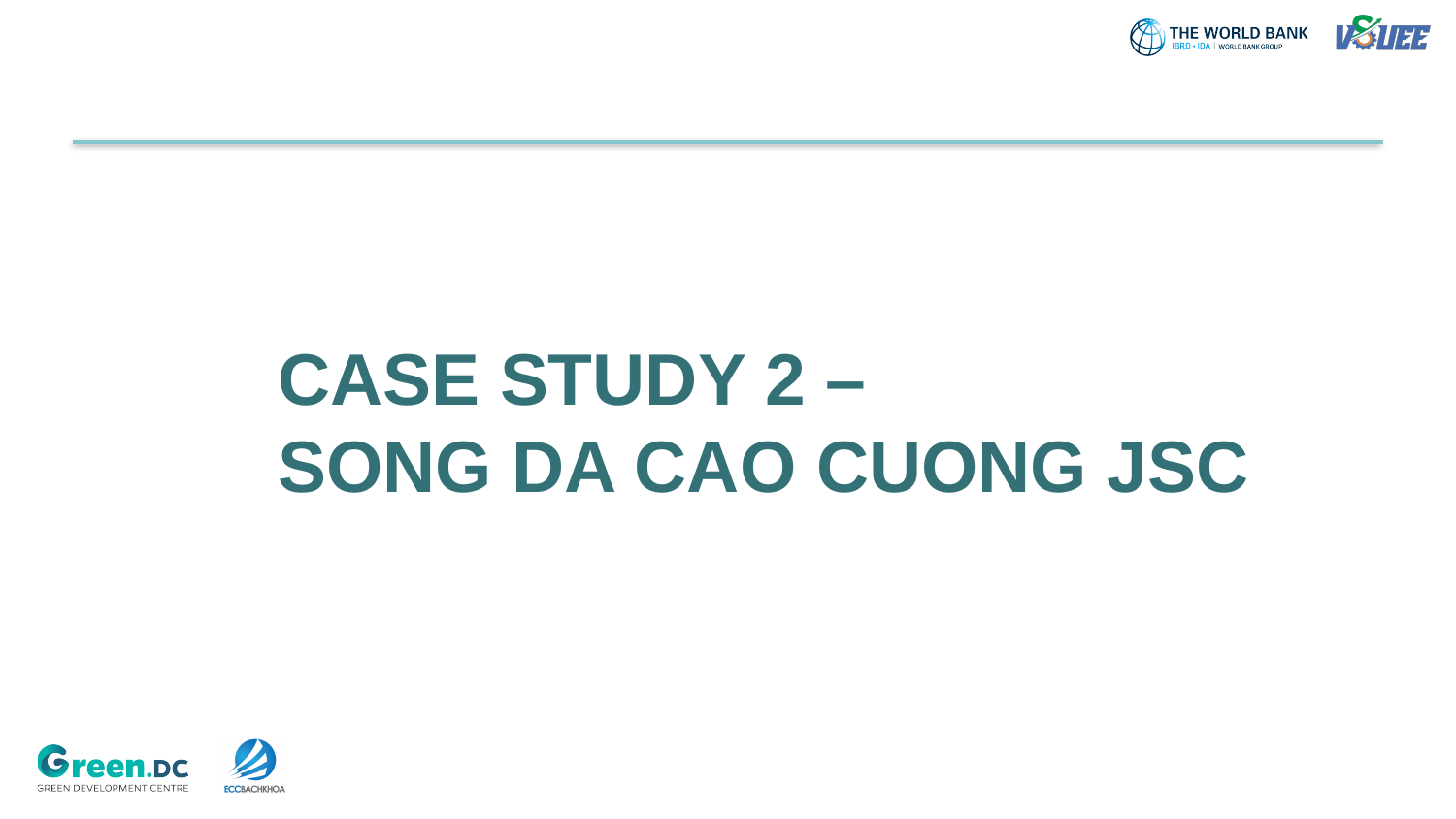

#
CASE STUDY 2 –
SONG DA CAO CUONG JSC